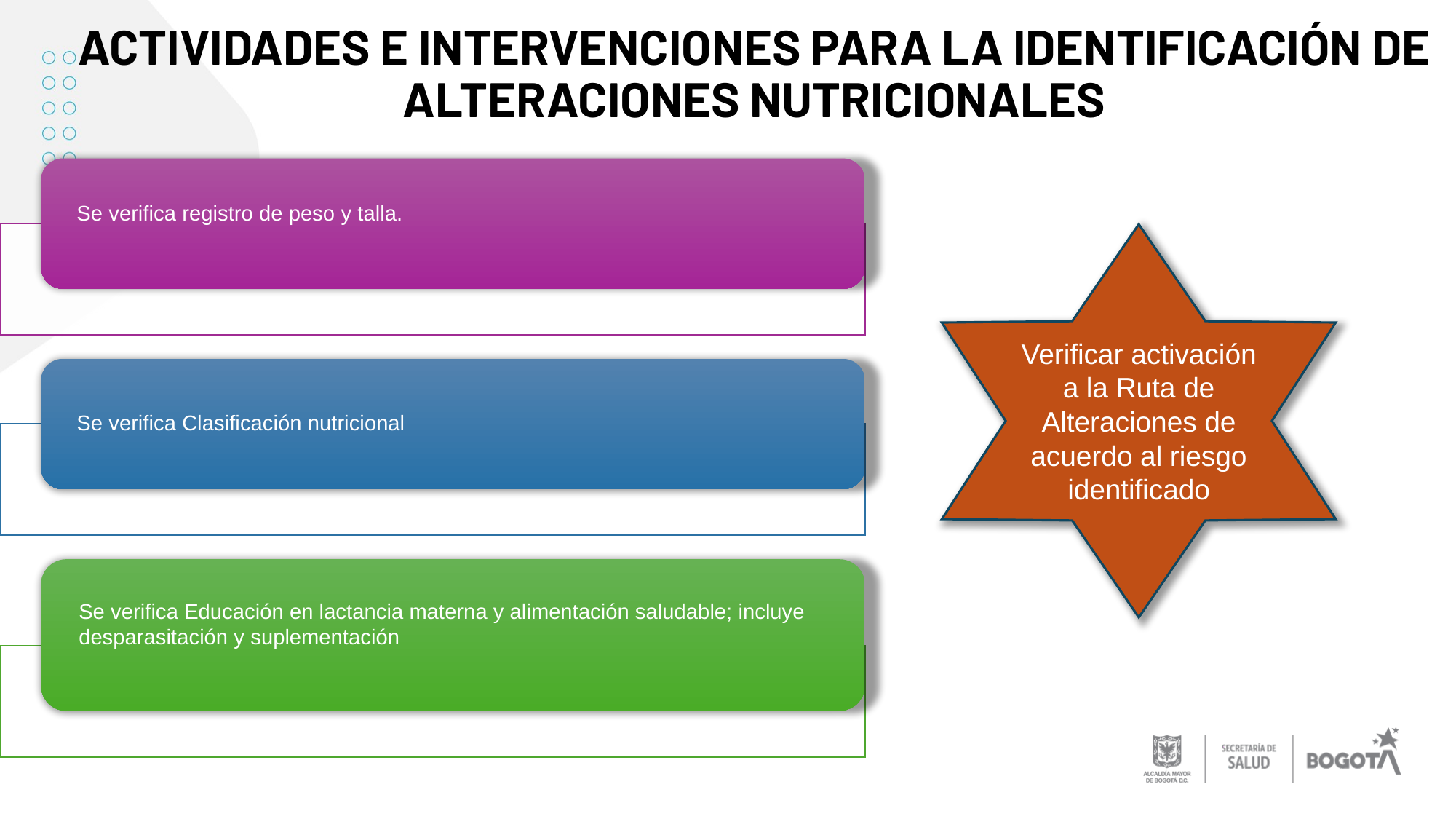

# ACTIVIDADES E INTERVENCIONES PARA LA IDENTIFICACIÓN DE ALTERACIONES NUTRICIONALES
Se verifica registro de peso y talla.

Se verifica Clasificación nutricional
Se verifica Educación en lactancia materna y alimentación saludable; incluye desparasitación y suplementación

Verificar activación a la Ruta de Alteraciones de acuerdo al riesgo identificado